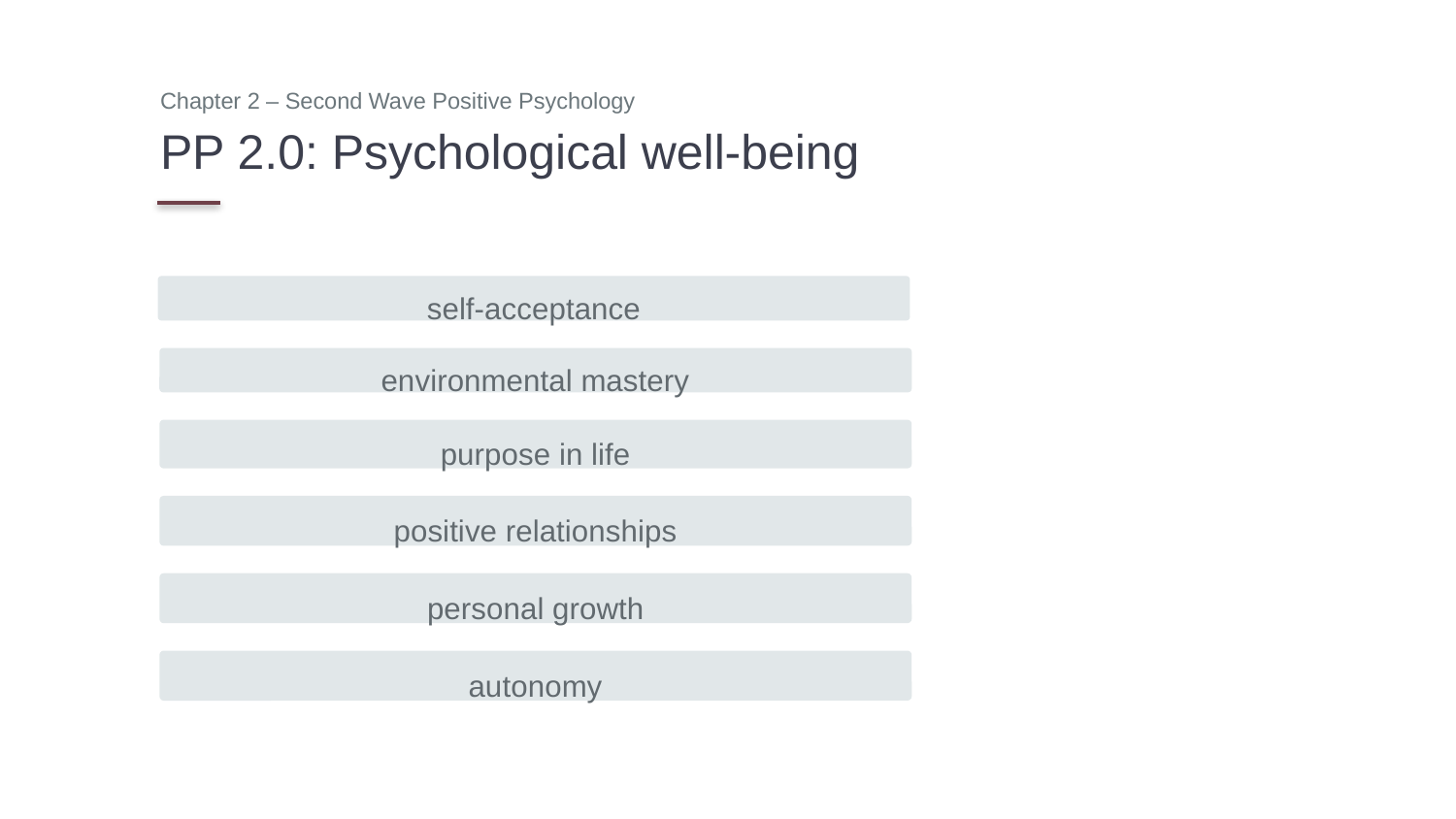

Chapter 2 – Second Wave Positive Psychology
# PP 2.0: Psychological well-being
self-acceptance
environmental mastery
purpose in life
positive relationships
personal growth
autonomy